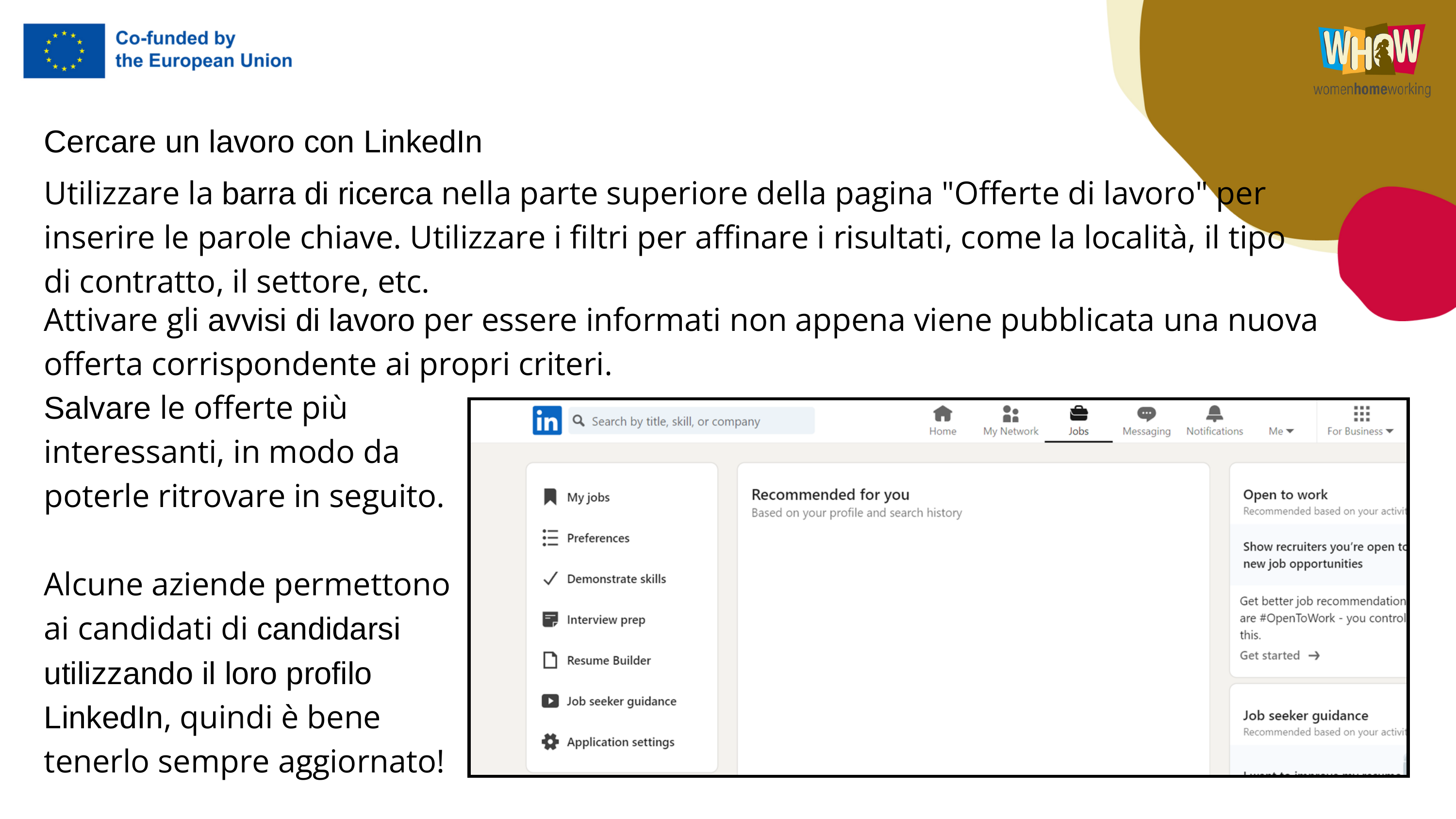

Cercare un lavoro con LinkedIn
Utilizzare la barra di ricerca nella parte superiore della pagina "Offerte di lavoro" per inserire le parole chiave. Utilizzare i filtri per affinare i risultati, come la località, il tipo di contratto, il settore, etc.
Attivare gli avvisi di lavoro per essere informati non appena viene pubblicata una nuova offerta corrispondente ai propri criteri.
Salvare le offerte più interessanti, in modo da poterle ritrovare in seguito.

Alcune aziende permettono ai candidati di candidarsi utilizzando il loro profilo LinkedIn, quindi è bene tenerlo sempre aggiornato!